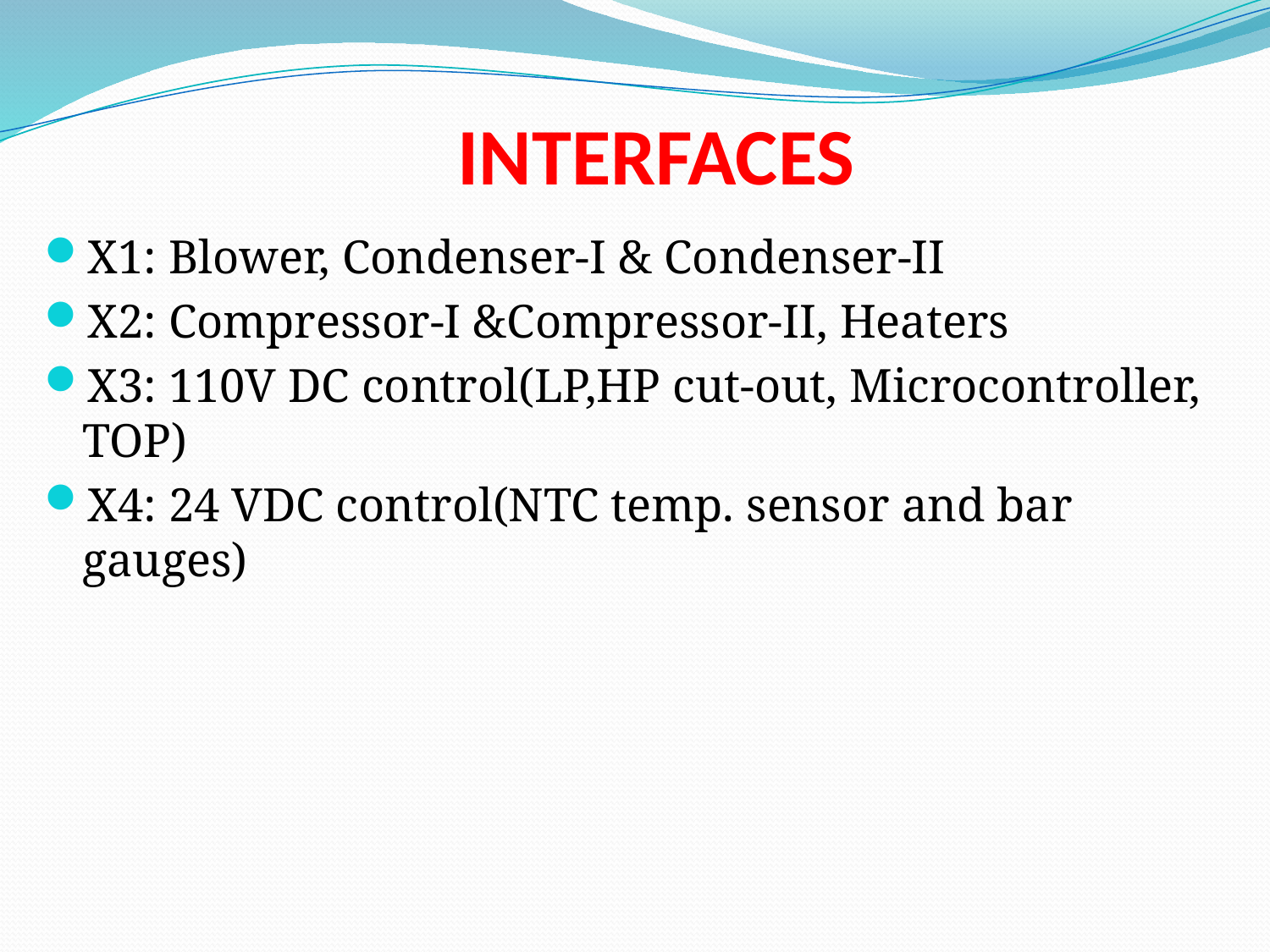

# INTERFACES
X1: Blower, Condenser-I & Condenser-II
X2: Compressor-I &Compressor-II, Heaters
X3: 110V DC control(LP,HP cut-out, Microcontroller, TOP)
X4: 24 VDC control(NTC temp. sensor and bar gauges)